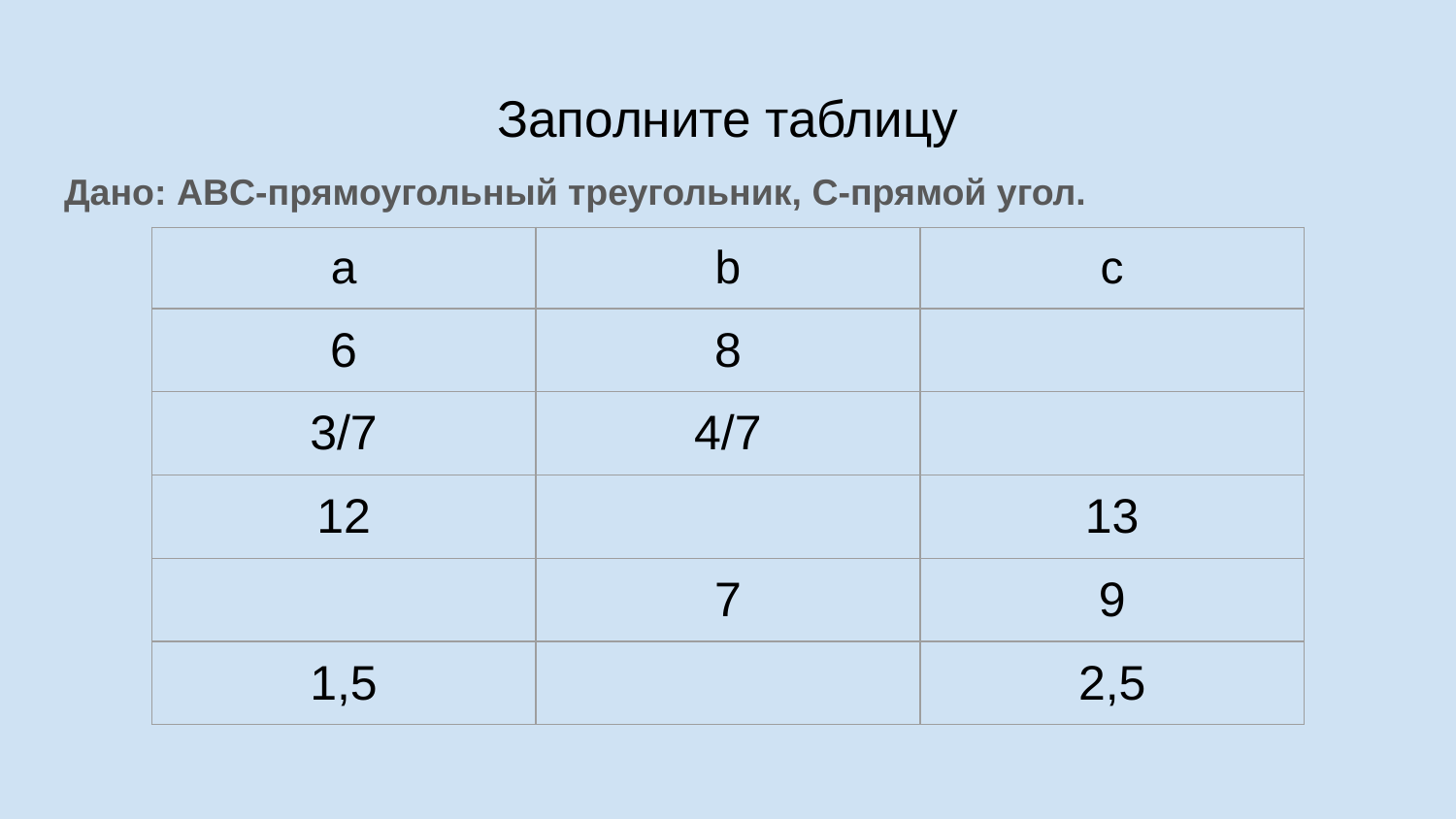

# Заполните таблицу
Дано: ABC-прямоугольный треугольник, C-прямой угол.
| a | b | c |
| --- | --- | --- |
| 6 | 8 |  |
| 3/7 | 4/7 |  |
| 12 |  | 13 |
|  | 7 | 9 |
| 1,5 |  | 2,5 |